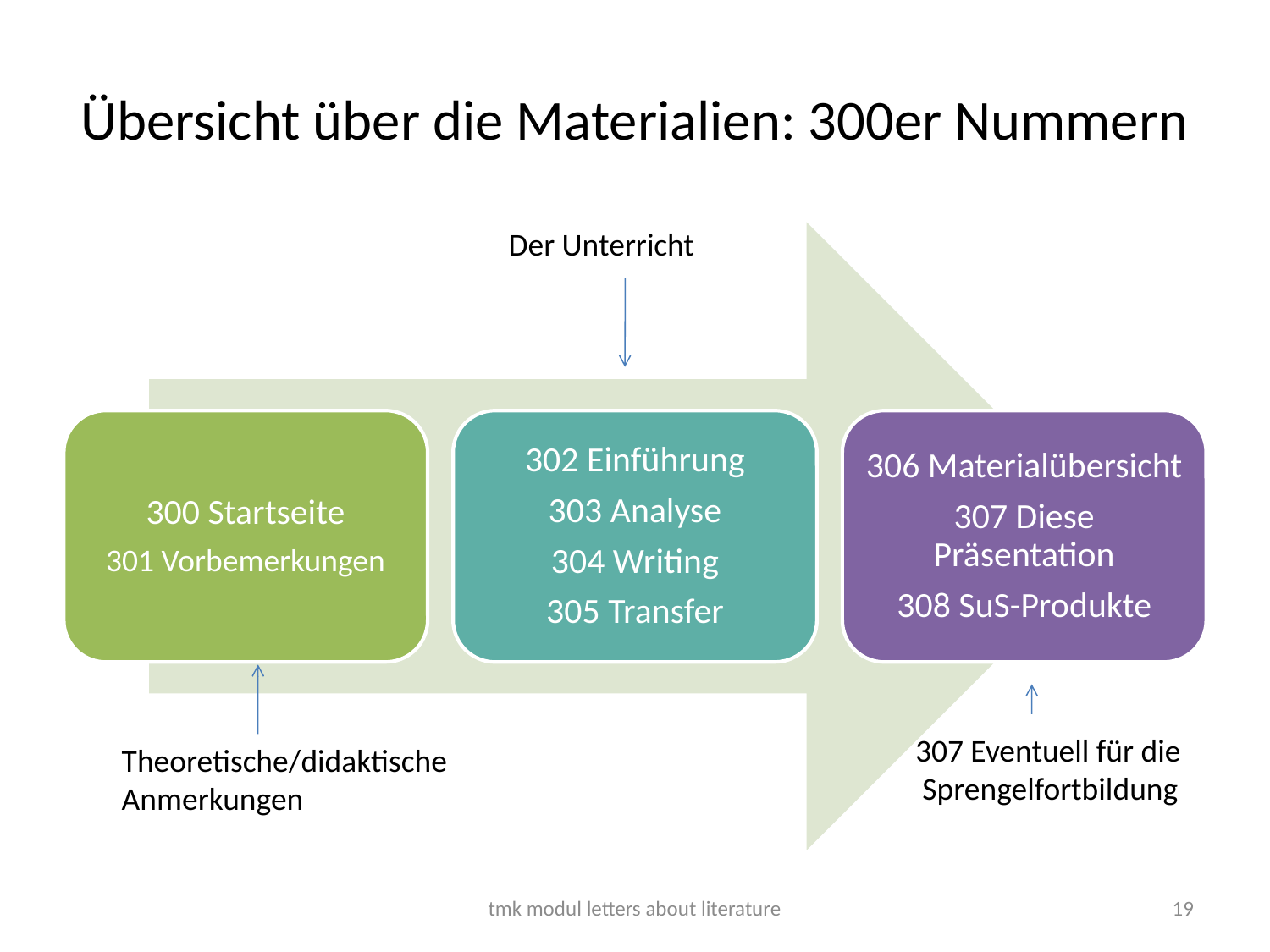

# Übersicht über die Materialien: 300er Nummern
Der Unterricht
300 Startseite
301 Vorbemerkungen
302 Einführung
303 Analyse
304 Writing
305 Transfer
306 Materialübersicht
307 Diese
Präsentation
308 SuS-Produkte
307 Eventuell für die
 Sprengelfortbildung
Theoretische/didaktische
Anmerkungen
tmk modul letters about literature
19